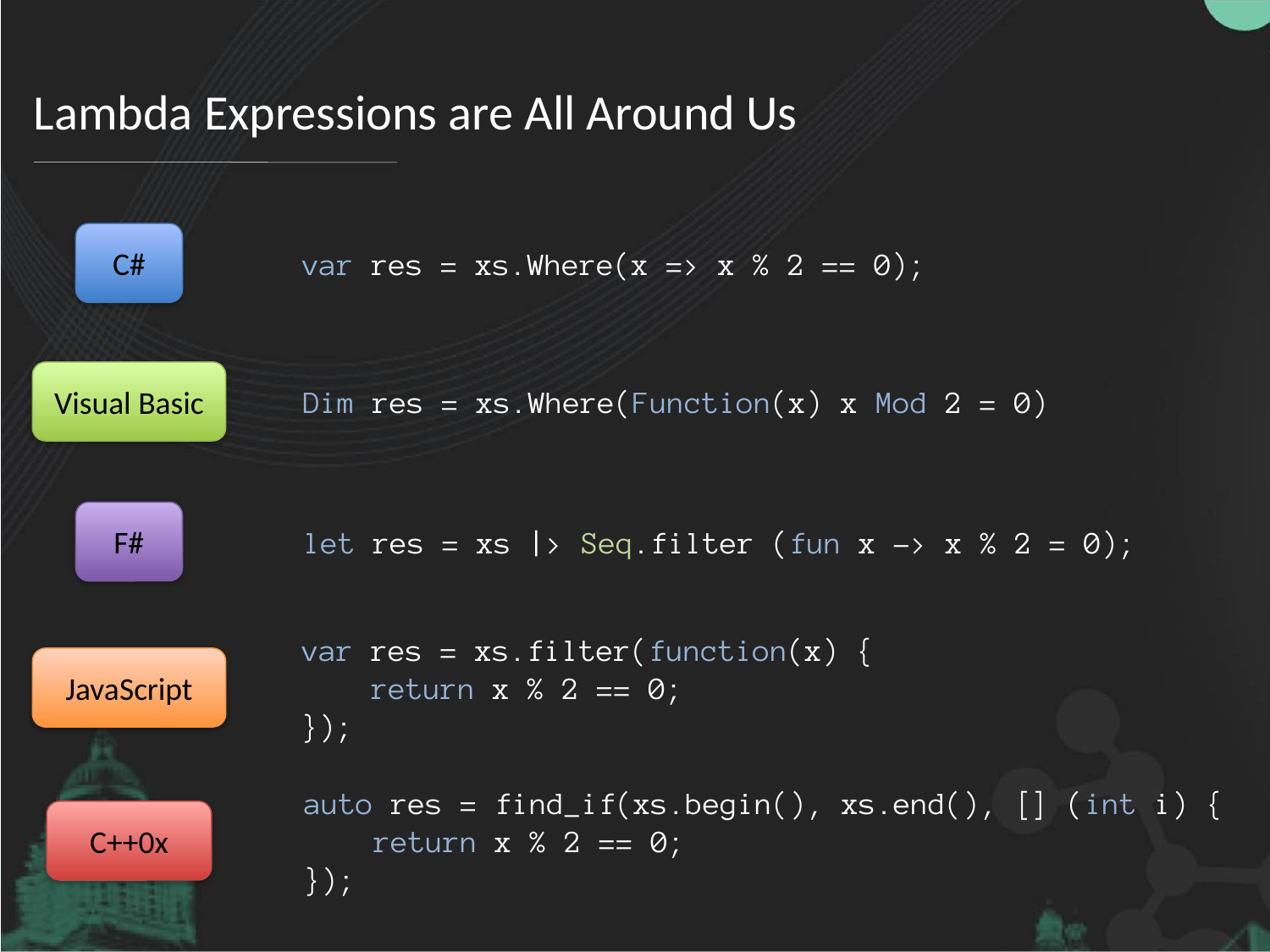

# Lambda Expressions are All Around Us
C#
var res = xs.Where(x => x % 2 == 0);
Visual Basic
Dim res = xs.Where(Function(x) x Mod 2 = 0)
F#
let res = xs |> Seq.filter (fun x -> x % 2 = 0);
var res = xs.filter(function(x) {
    return x % 2 == 0;
});
JavaScript
auto res = find_if(xs.begin(), xs.end(), [] (int i) {
    return x % 2 == 0;
});
C++0x